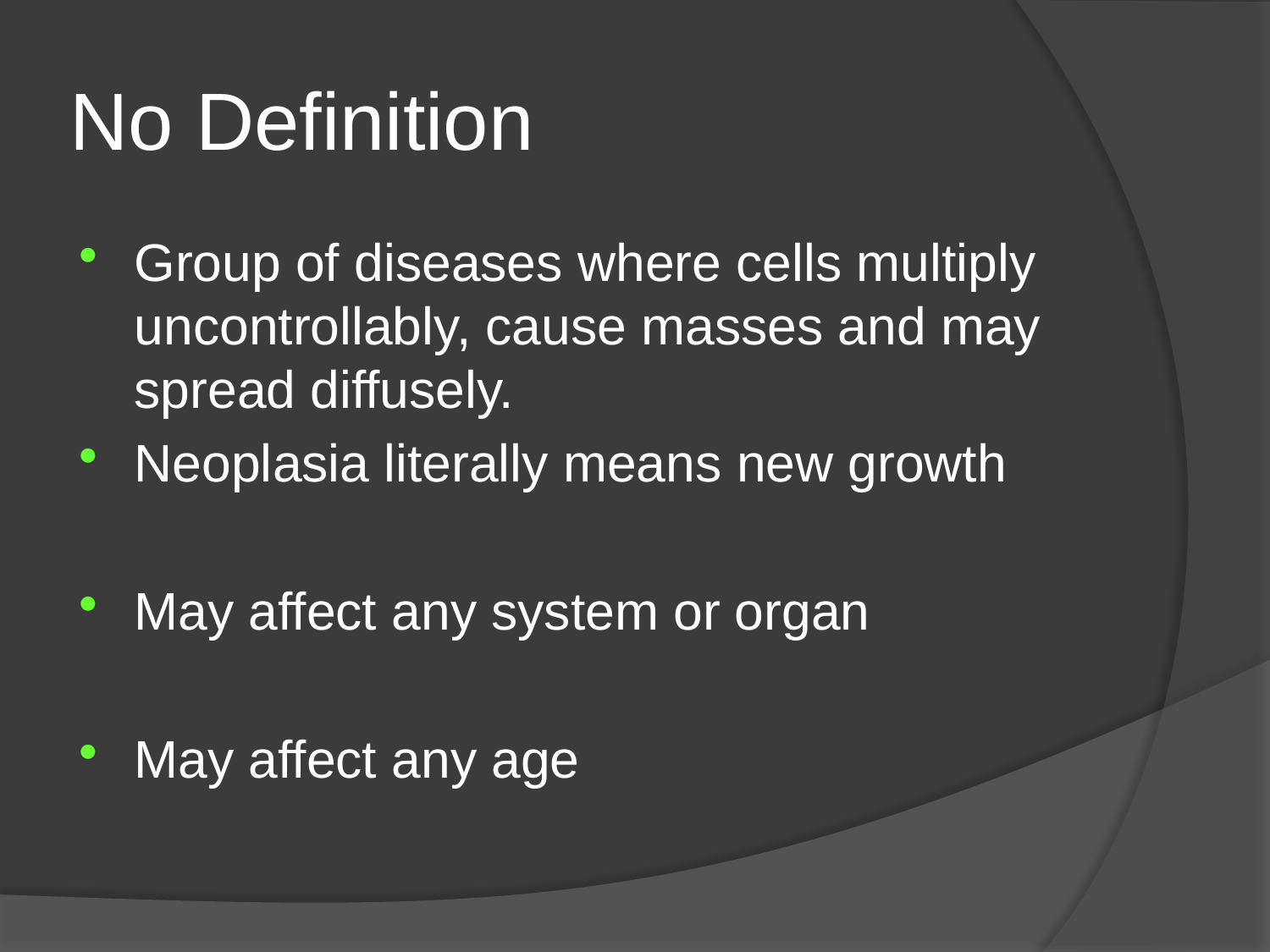

# No Definition
Group of diseases where cells multiply uncontrollably, cause masses and may spread diffusely.
Neoplasia literally means new growth

May affect any system or organ

May affect any age